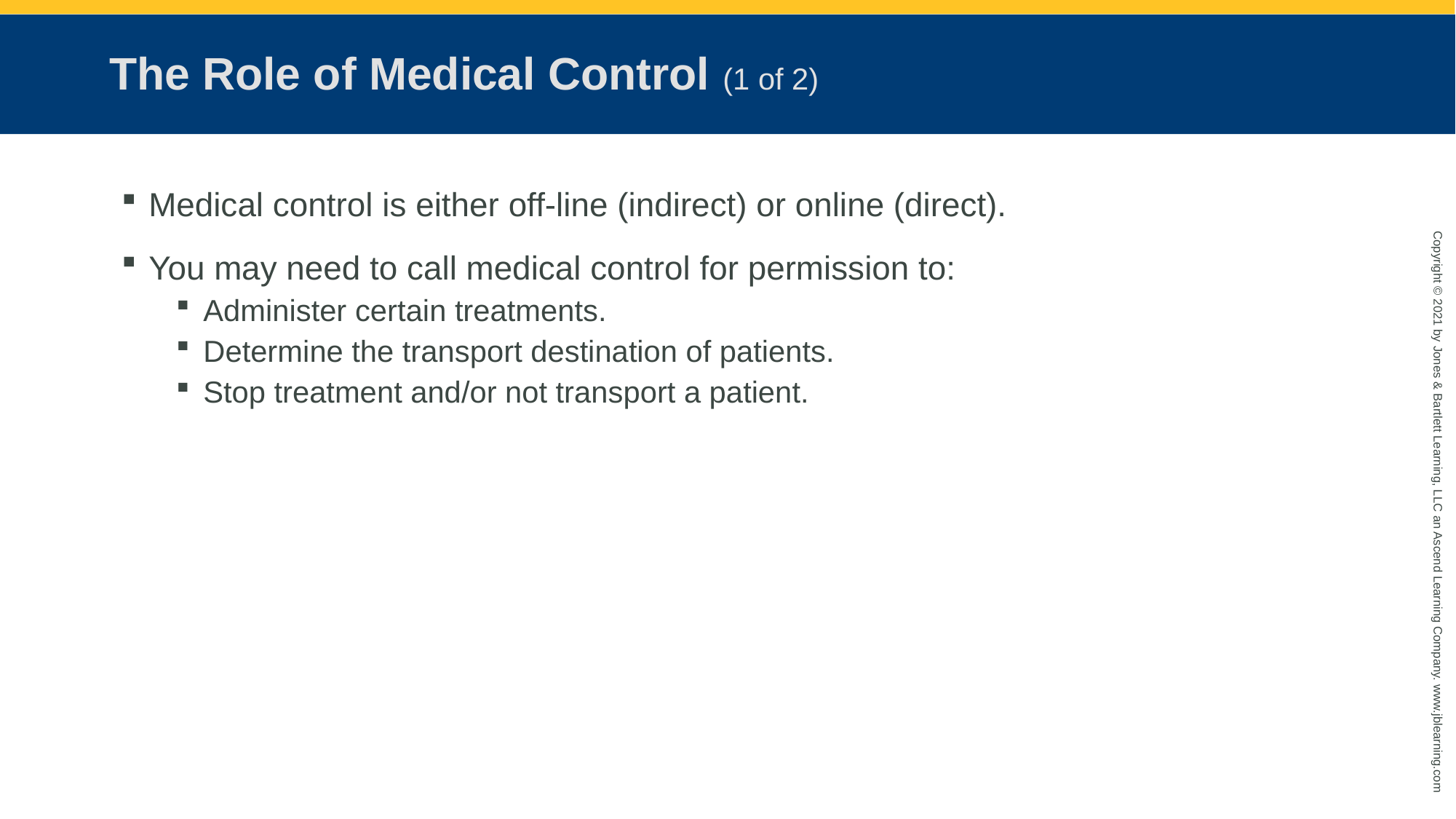

# The Role of Medical Control (1 of 2)
Medical control is either off-line (indirect) or online (direct).
You may need to call medical control for permission to:
Administer certain treatments.
Determine the transport destination of patients.
Stop treatment and/or not transport a patient.